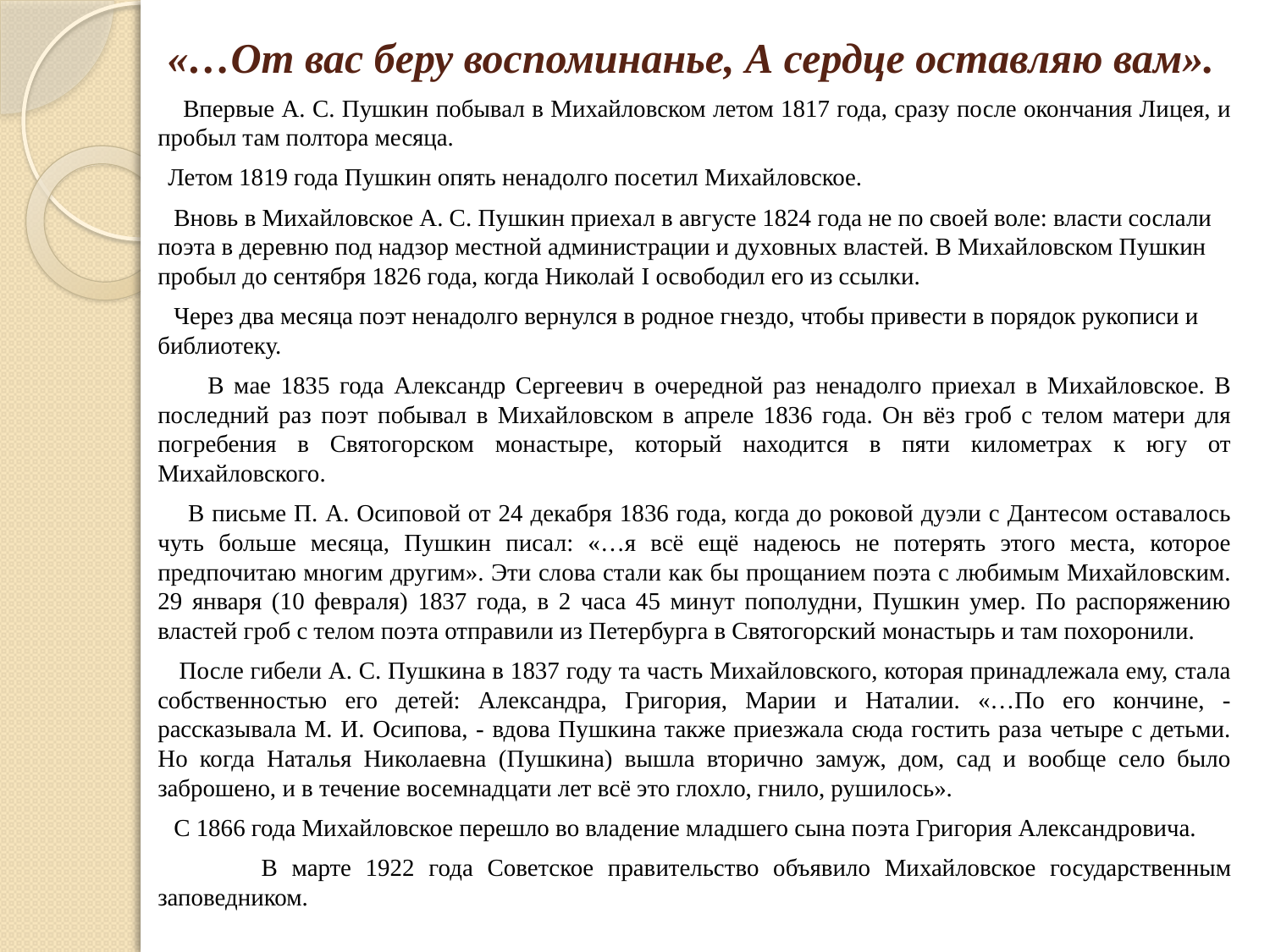

# «…От вас беру воспоминанье, А сердце оставляю вам».
         Впервые А. С. Пушкин побывал в Михайловском летом 1817 года, сразу после окончания Лицея, и пробыл там полтора месяца.
        Летом 1819 года Пушкин опять ненадолго посетил Михайловское.
         Вновь в Михайловское А. С. Пушкин приехал в августе 1824 года не по своей воле: власти сослали поэта в деревню под надзор местной администрации и духовных властей. В Михайловском Пушкин пробыл до сентября 1826 года, когда Николай I освободил его из ссылки.
         Через два месяца поэт ненадолго вернулся в родное гнездо, чтобы привести в порядок рукописи и библиотеку.
         В мае 1835 года Александр Сергеевич в очередной раз ненадолго приехал в Михайловское. В последний раз поэт побывал в Михайловском в апреле 1836 года. Он вёз гроб с телом матери для погребения в Святогорском монастыре, который находится в пяти километрах к югу от Михайловского.
         В письме П. А. Осиповой от 24 декабря 1836 года, когда до роковой дуэли с Дантесом оставалось чуть больше месяца, Пушкин писал: «…я всё ещё надеюсь не потерять этого места, которое предпочитаю многим другим». Эти слова стали как бы прощанием поэта с любимым Михайловским. 29 января (10 февраля) 1837 года, в 2 часа 45 минут пополудни, Пушкин умер. По распоряжению властей гроб с телом поэта отправили из Петербурга в Святогорский монастырь и там похоронили.
         После гибели А. С. Пушкина в 1837 году та часть Михайловского, которая принадлежала ему, стала собственностью его детей: Александра, Григория, Марии и Наталии. «…По его кончине, - рассказывала М. И. Осипова, - вдова Пушкина также приезжала сюда гостить раза четыре с детьми. Но когда Наталья Николаевна (Пушкина) вышла вторично замуж, дом, сад и вообще село было заброшено, и в течение восемнадцати лет всё это глохло, гнило, рушилось».
         С 1866 года Михайловское перешло во владение младшего сына поэта Григория Александровича.
          В марте 1922 года Советское правительство объявило Михайловское государственным заповедником.